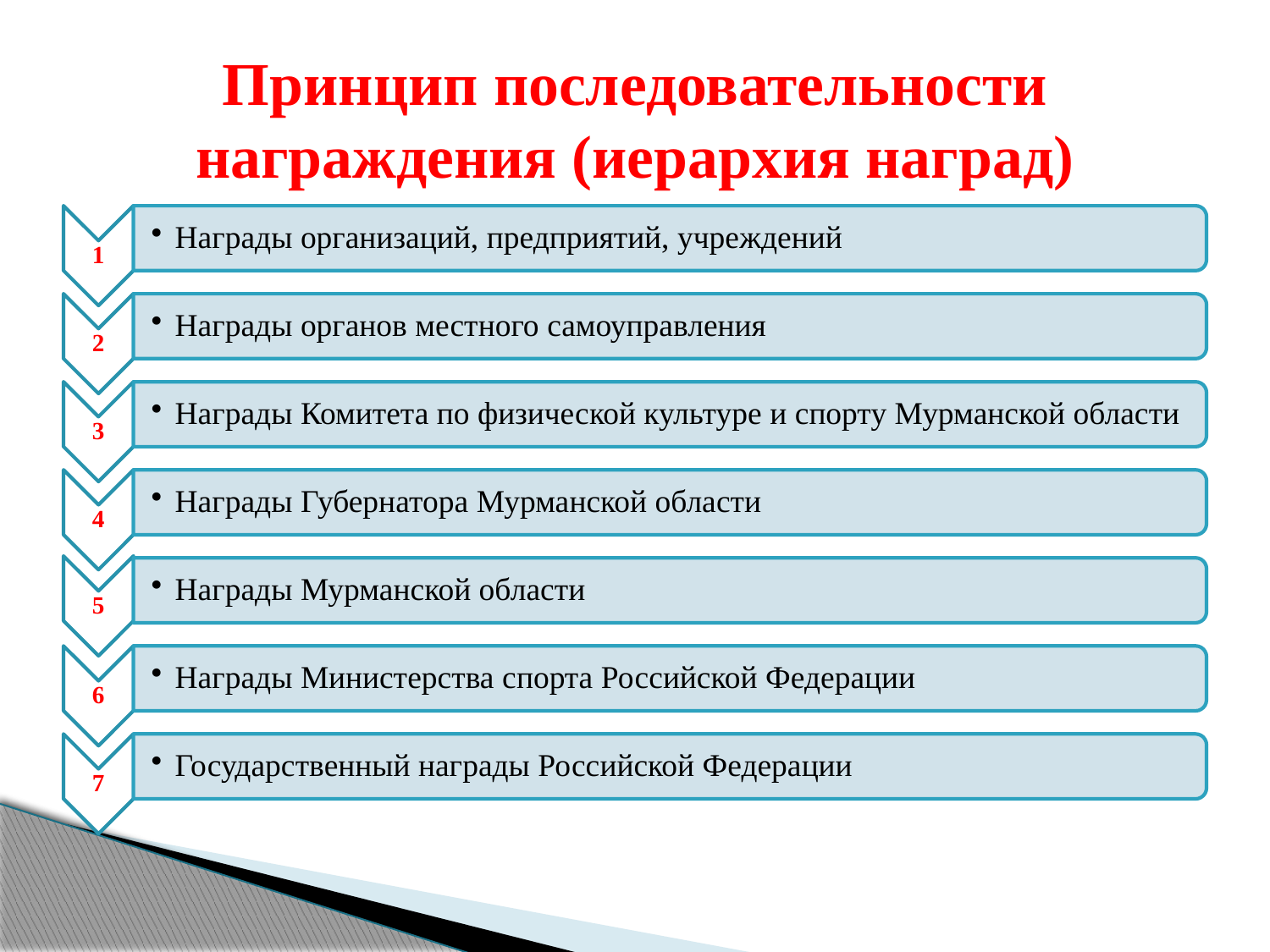

# Принцип последовательности награждения (иерархия наград)
1
Награды организаций, предприятий, учреждений
2
Награды органов местного самоуправления
3
Награды Комитета по физической культуре и спорту Мурманской области
4
Награды Губернатора Мурманской области
5
Награды Мурманской области
6
Награды Министерства спорта Российской Федерации
7
Государственный награды Российской Федерации